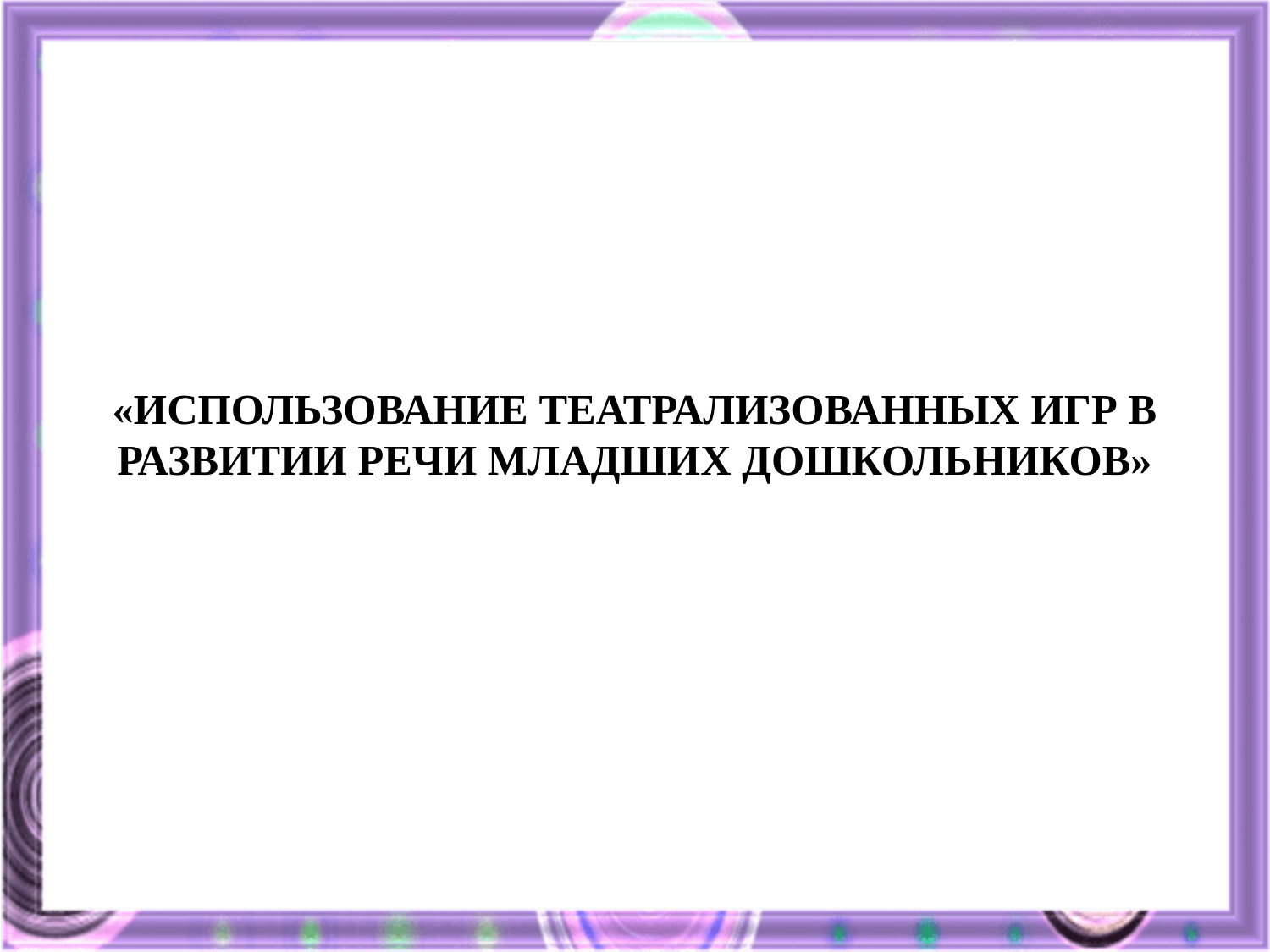

# «ИСПОЛЬЗОВАНИЕ ТЕАТРАЛИЗОВАННЫХ ИГР В РАЗВИТИИ РЕЧИ МЛАДШИХ ДОШКОЛЬНИКОВ»